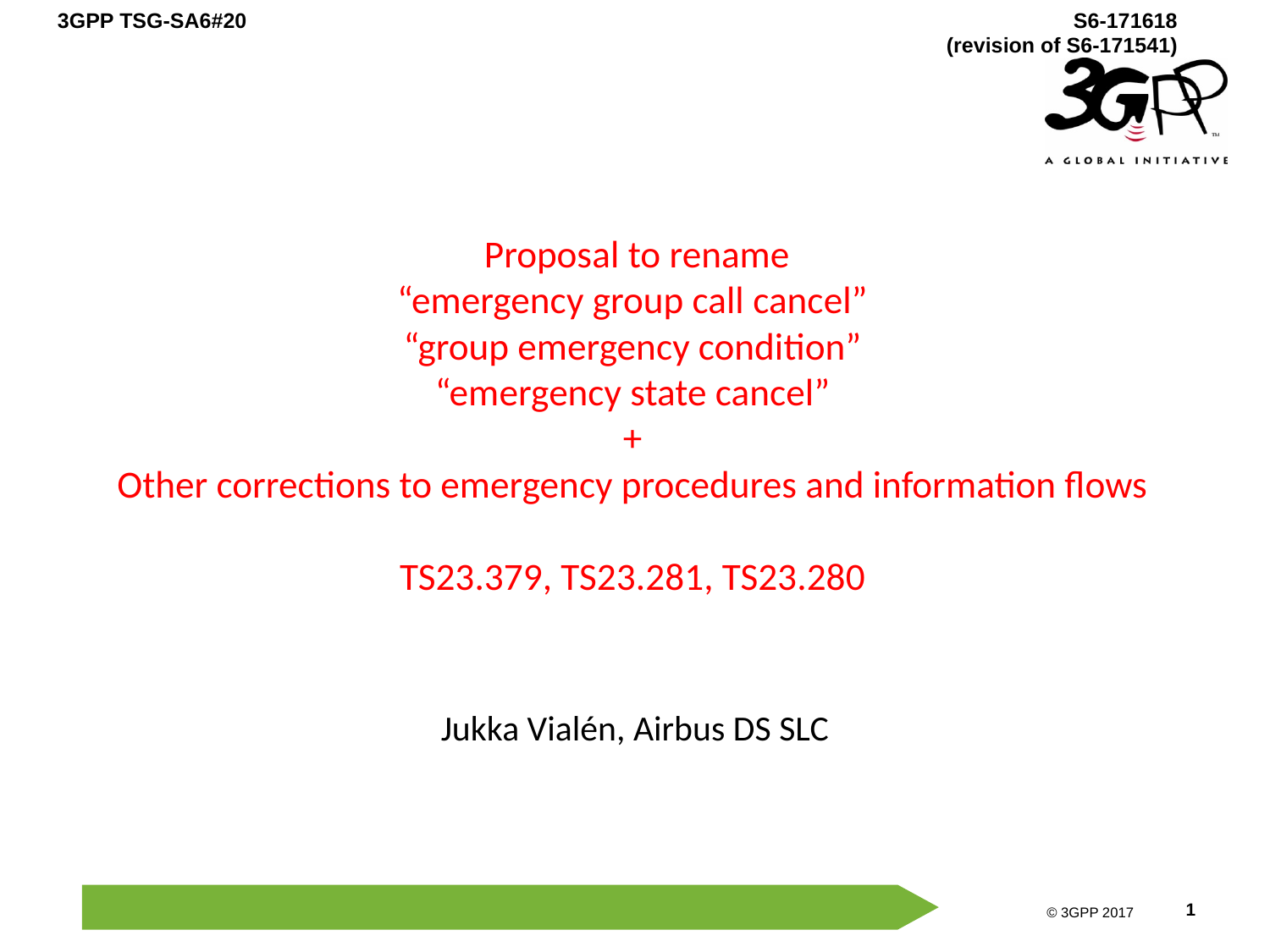

# Proposal to rename “emergency group call cancel” “group emergency condition” “emergency state cancel” + Other corrections to emergency procedures and information flows TS23.379, TS23.281, TS23.280
Jukka Vialén, Airbus DS SLC